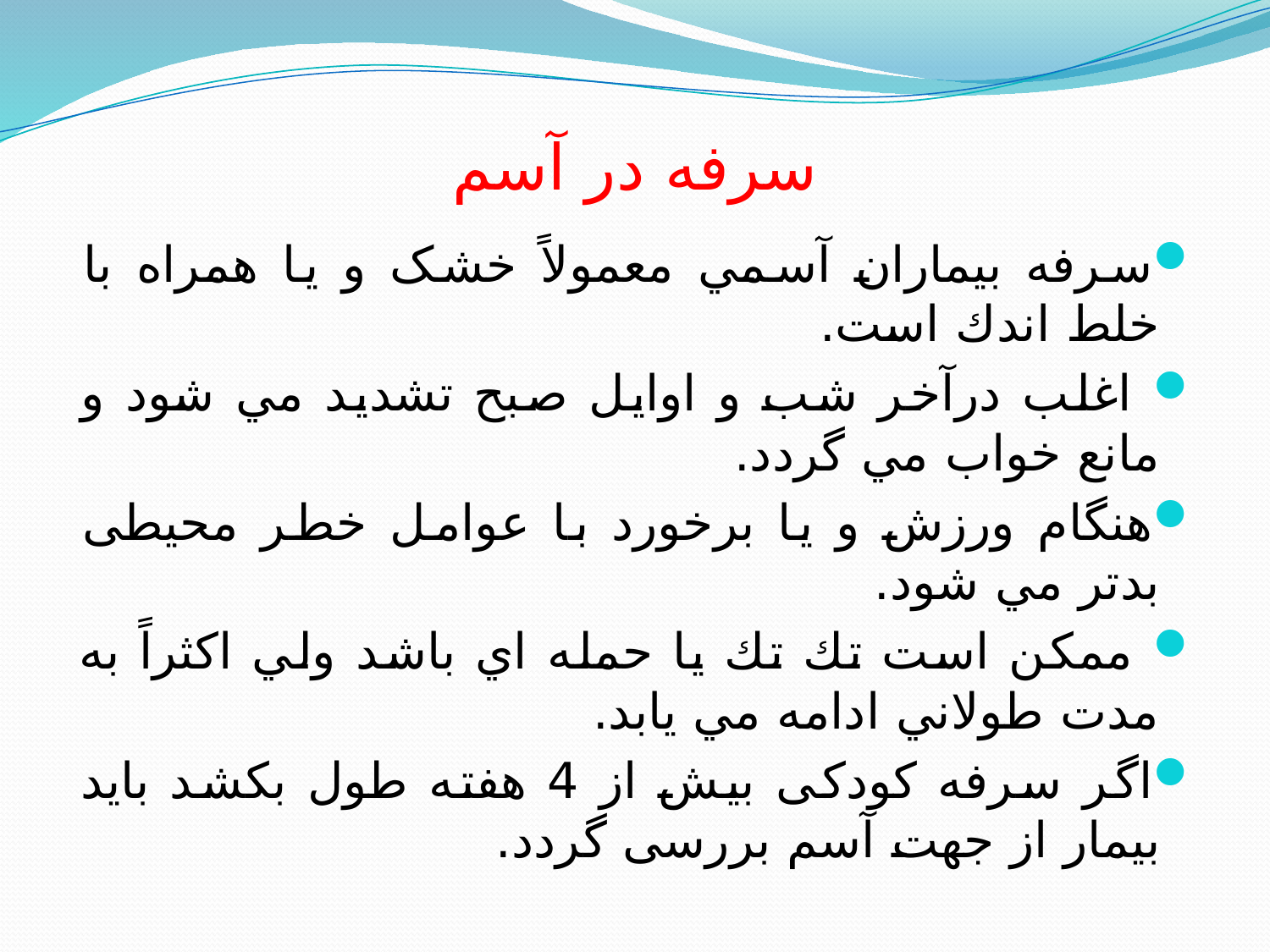

# سرفه در آسم
‌سرفه بيماران آسمي معمولاً خشک و يا همراه با خلط اندك است.
 اغلب درآخر شب و اوايل صبح تشديد مي شود و مانع خواب مي گردد.
هنگام ورزش و یا برخورد با عوامل خطر محیطی بدتر مي شود.
 ممكن است تك تك يا حمله اي باشد ولي اكثراً به مدت طولاني ادامه مي يابد.
اگر سرفه کودکی بيش از 4 هفته طول بكشد بايد بيمار از جهت آسم بررسی گردد.